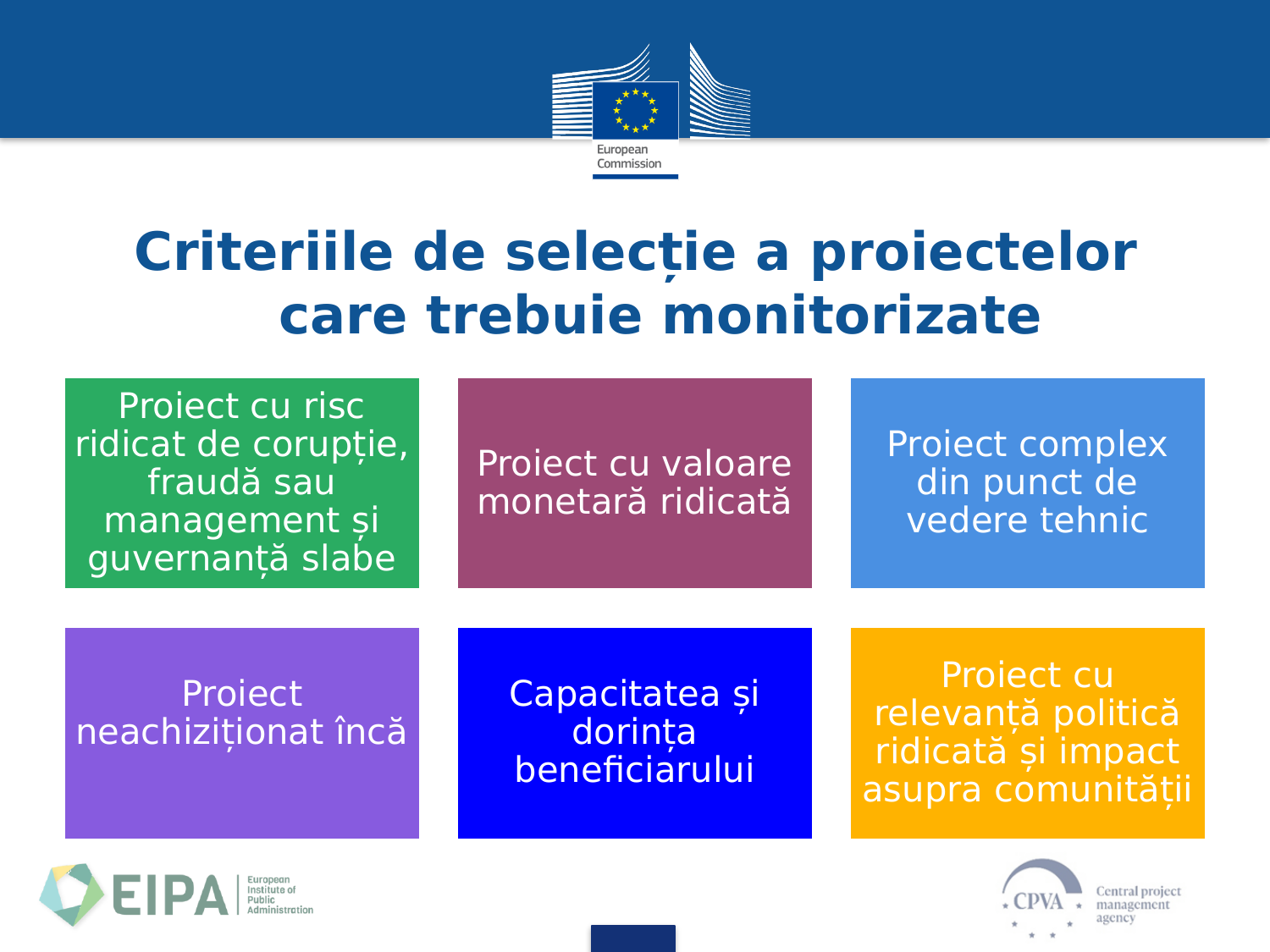

# Criteriile de selecție a proiectelor care trebuie monitorizate
Proiect cu risc ridicat de corupție, fraudă sau management și guvernanță slabe
Proiect cu valoare monetară ridicată
Proiect complex din punct de vedere tehnic
Proiect neachiziționat încă
Capacitatea și dorința beneficiarului
Proiect cu relevanță politică ridicată și impact asupra comunității